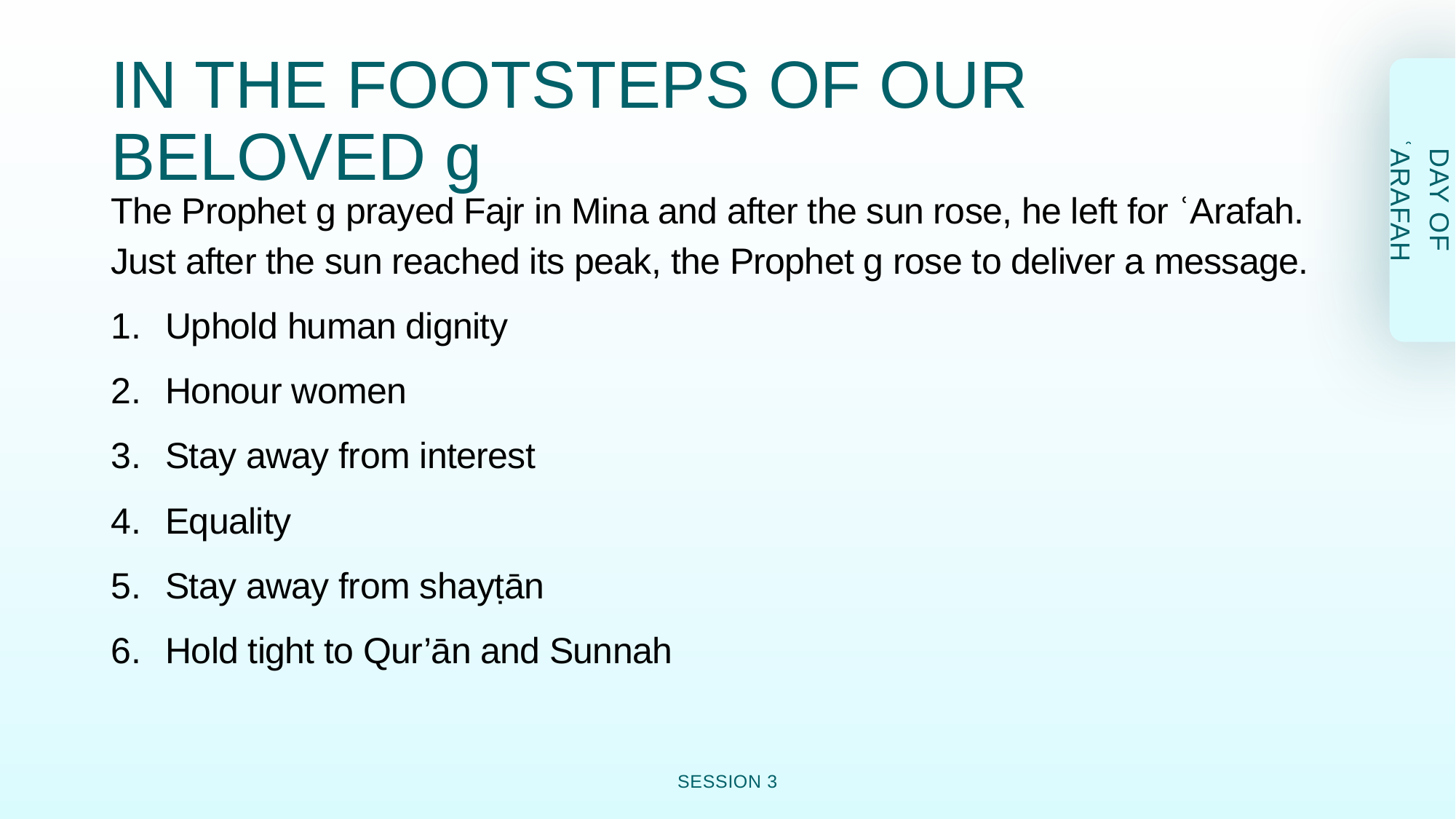

# IN THE FOOTSTEPS OF OUR BELOVED g
DAY OF ʿARAFAH
The Prophet g prayed Fajr in Mina and after the sun rose, he left for ʿArafah. Just after the sun reached its peak, the Prophet g rose to deliver a message.
Uphold human dignity
Honour women
Stay away from interest
Equality
Stay away from shayṭān
Hold tight to Qur’ān and Sunnah
SESSION 3